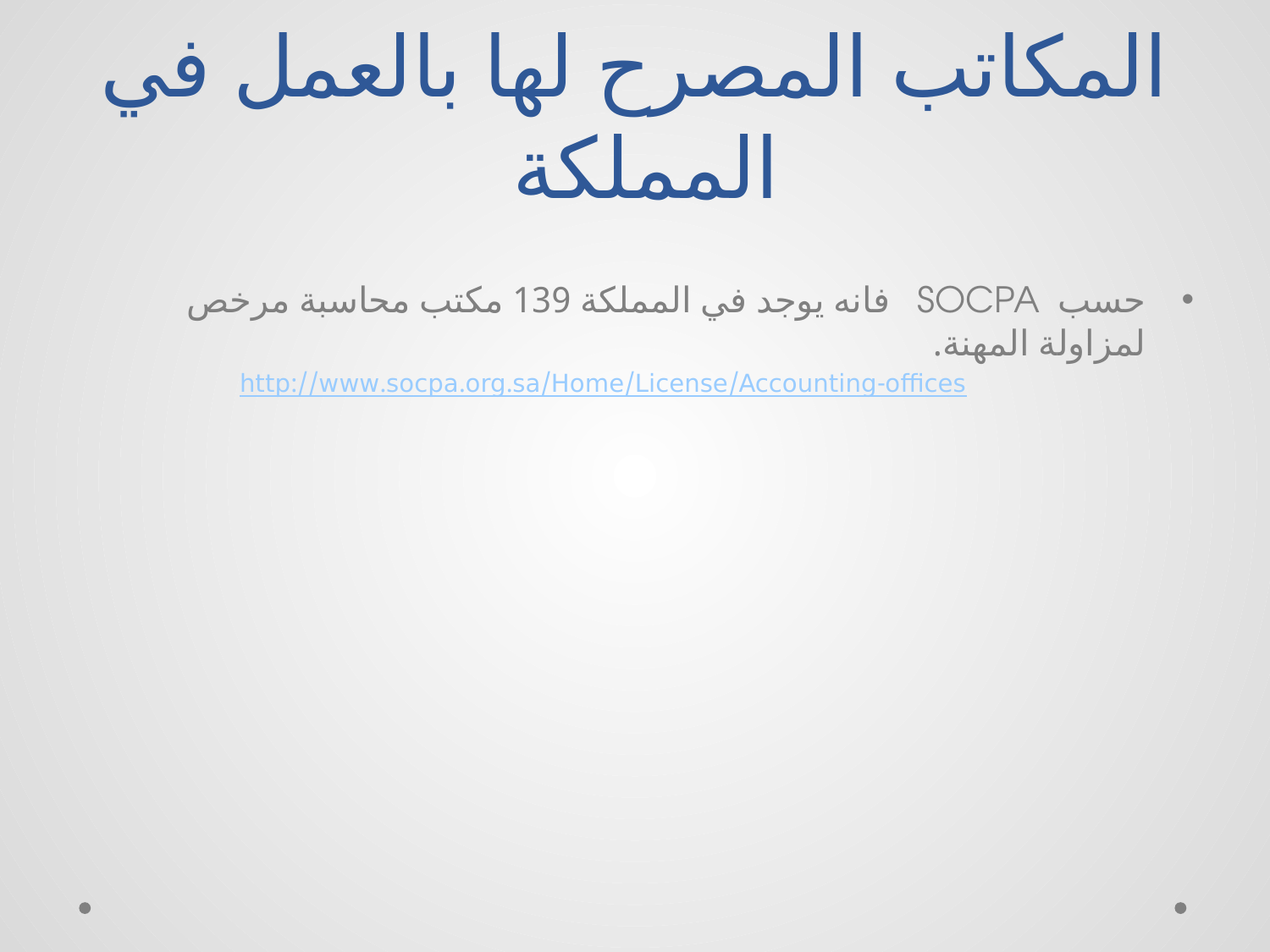

# المكاتب المصرح لها بالعمل في المملكة

حسب  SOCPA   فانه يوجد في المملكة 139 مكتب محاسبة مرخص لمزاولة المهنة.
http://www.socpa.org.sa/Home/License/Accounting-offices